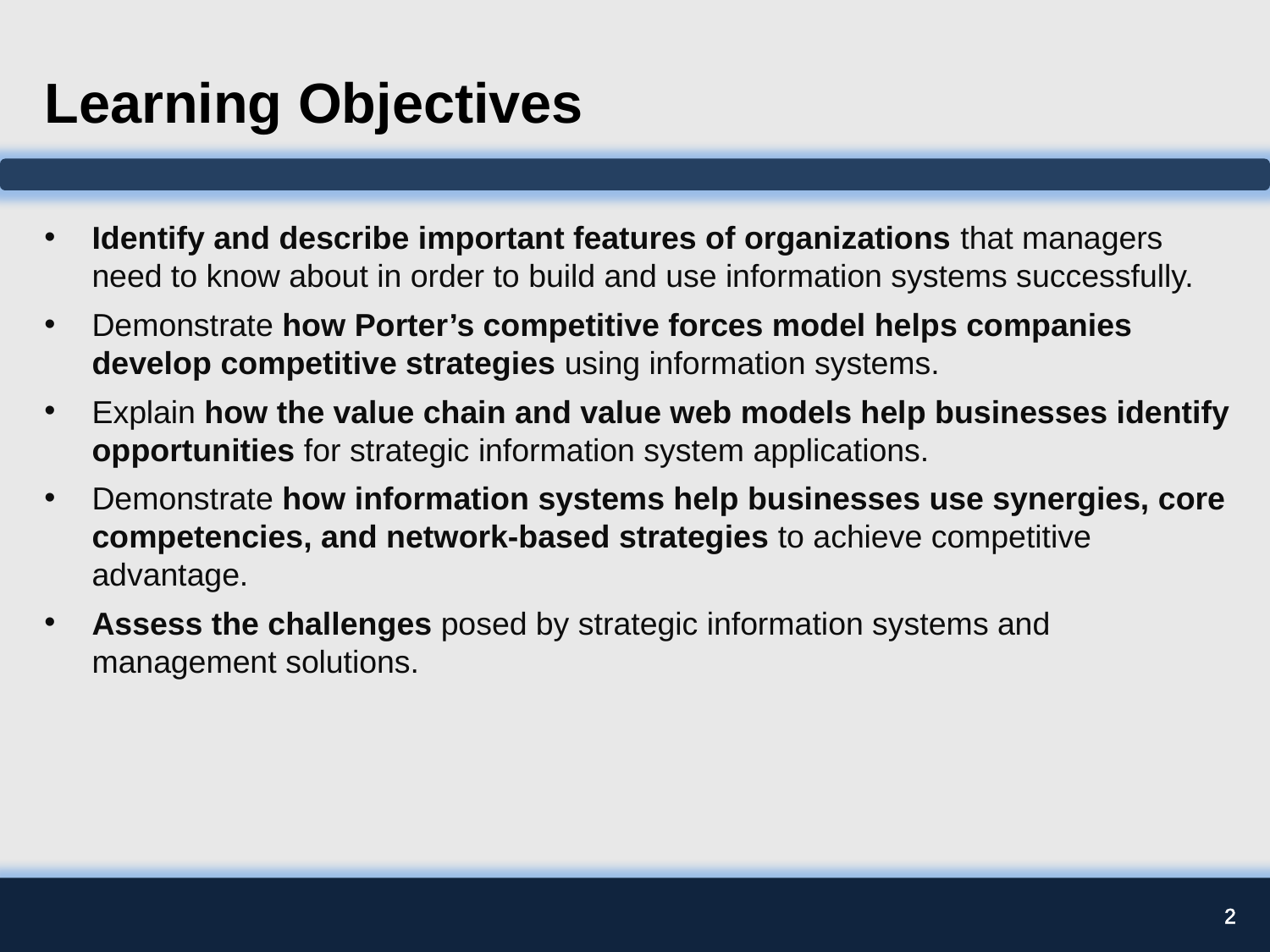

# Learning Objectives
Identify and describe important features of organizations that managers need to know about in order to build and use information systems successfully.
Demonstrate how Porter’s competitive forces model helps companies develop competitive strategies using information systems.
Explain how the value chain and value web models help businesses identify opportunities for strategic information system applications.
Demonstrate how information systems help businesses use synergies, core competencies, and network-based strategies to achieve competitive advantage.
Assess the challenges posed by strategic information systems and management solutions.

2